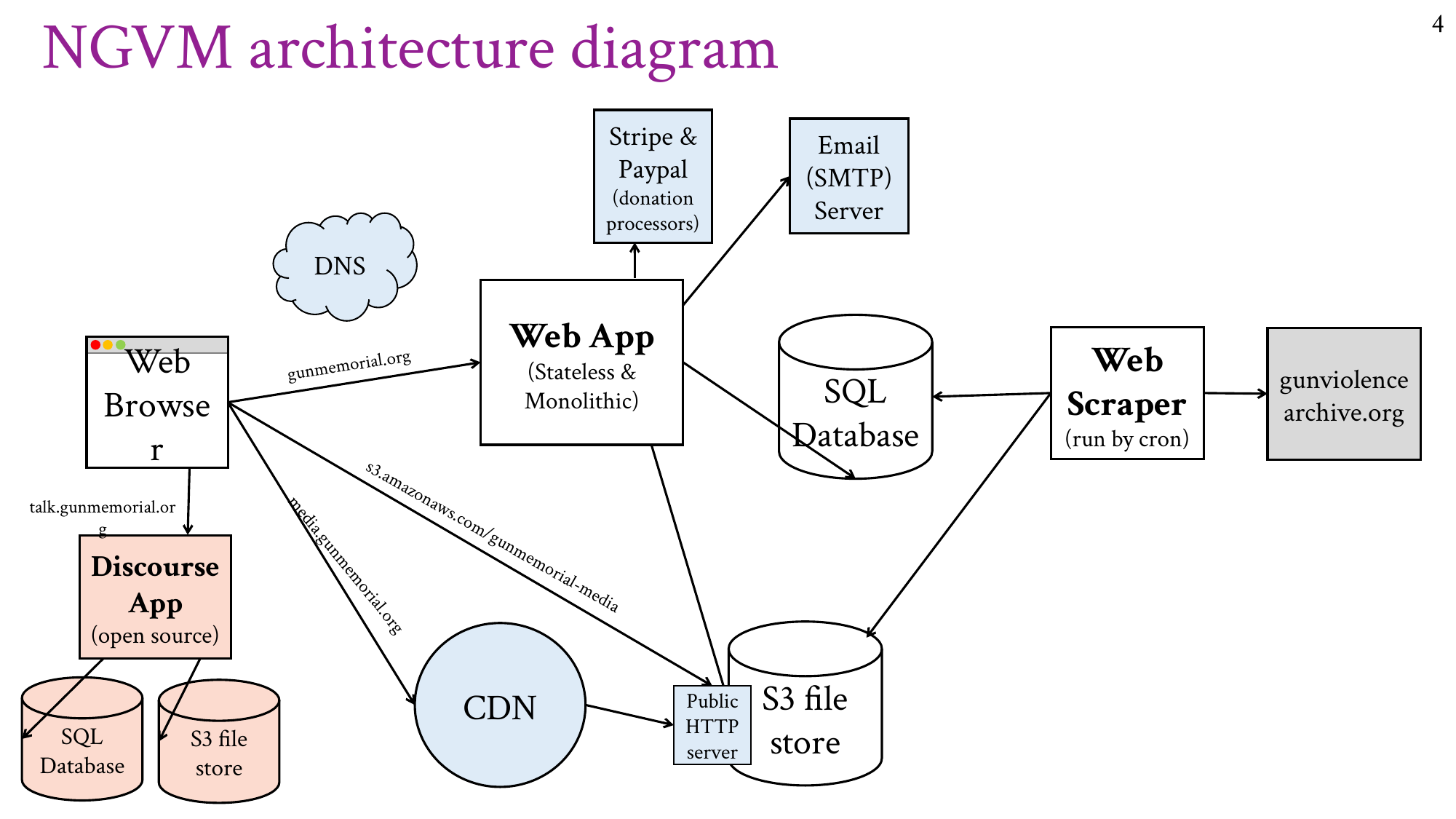

# NGVM architecture diagram
Stripe & Paypal (donation processors)
Email (SMTP) Server
DNS
Web App
(Stateless & Monolithic)
SQL Database
Web Scraper
(run by cron)
gunviolencearchive.org
Web Browser

gunmemorial.org
talk.gunmemorial.org
s3.amazonaws.com/gunmemorial-media
Discourse App
(open source)
media.gunmemorial.org
S3 file store
CDN
SQL Database
S3 file store
Public HTTP
server